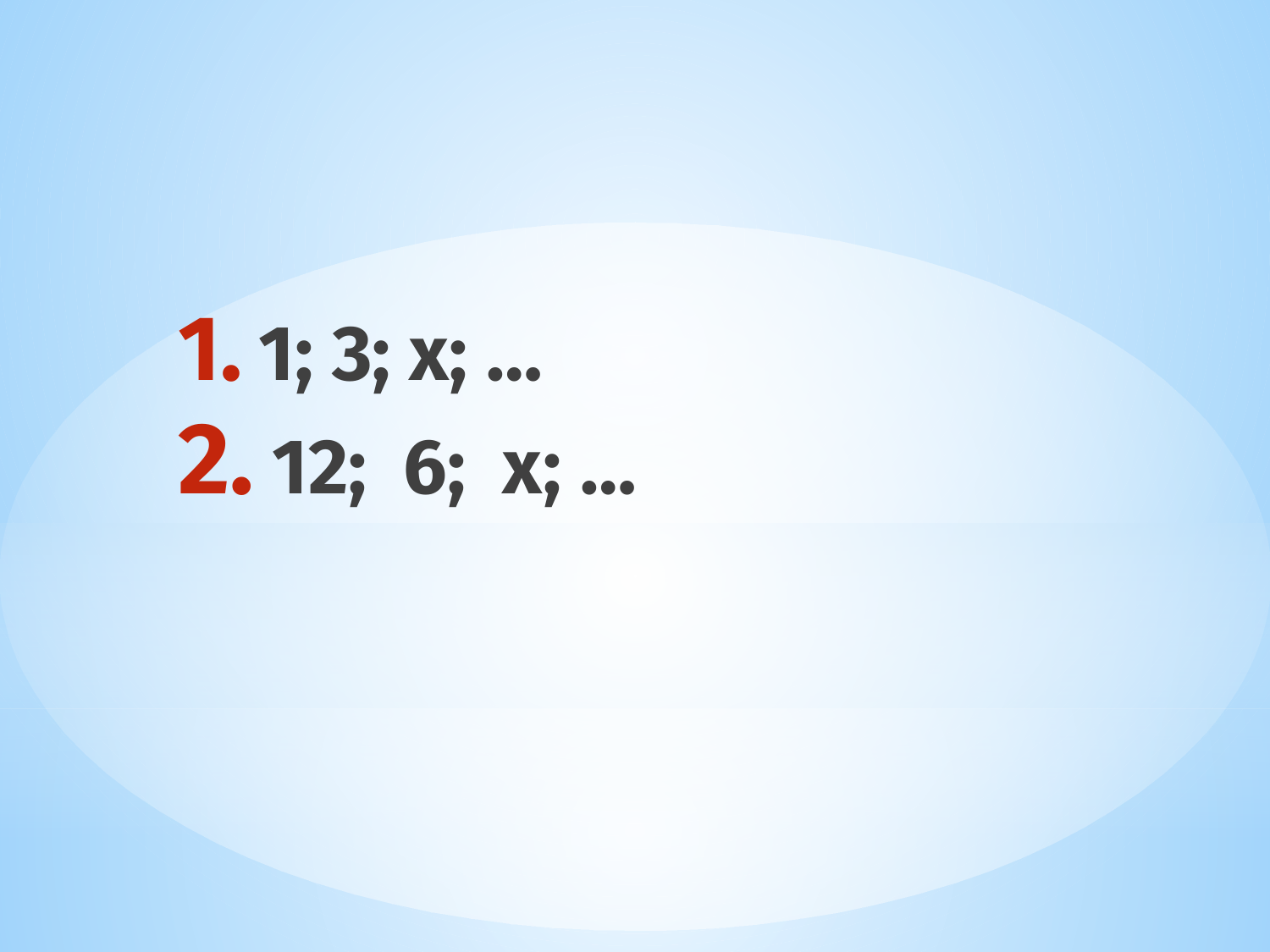

1; 3; x; …
 12;  6;  х; …

#